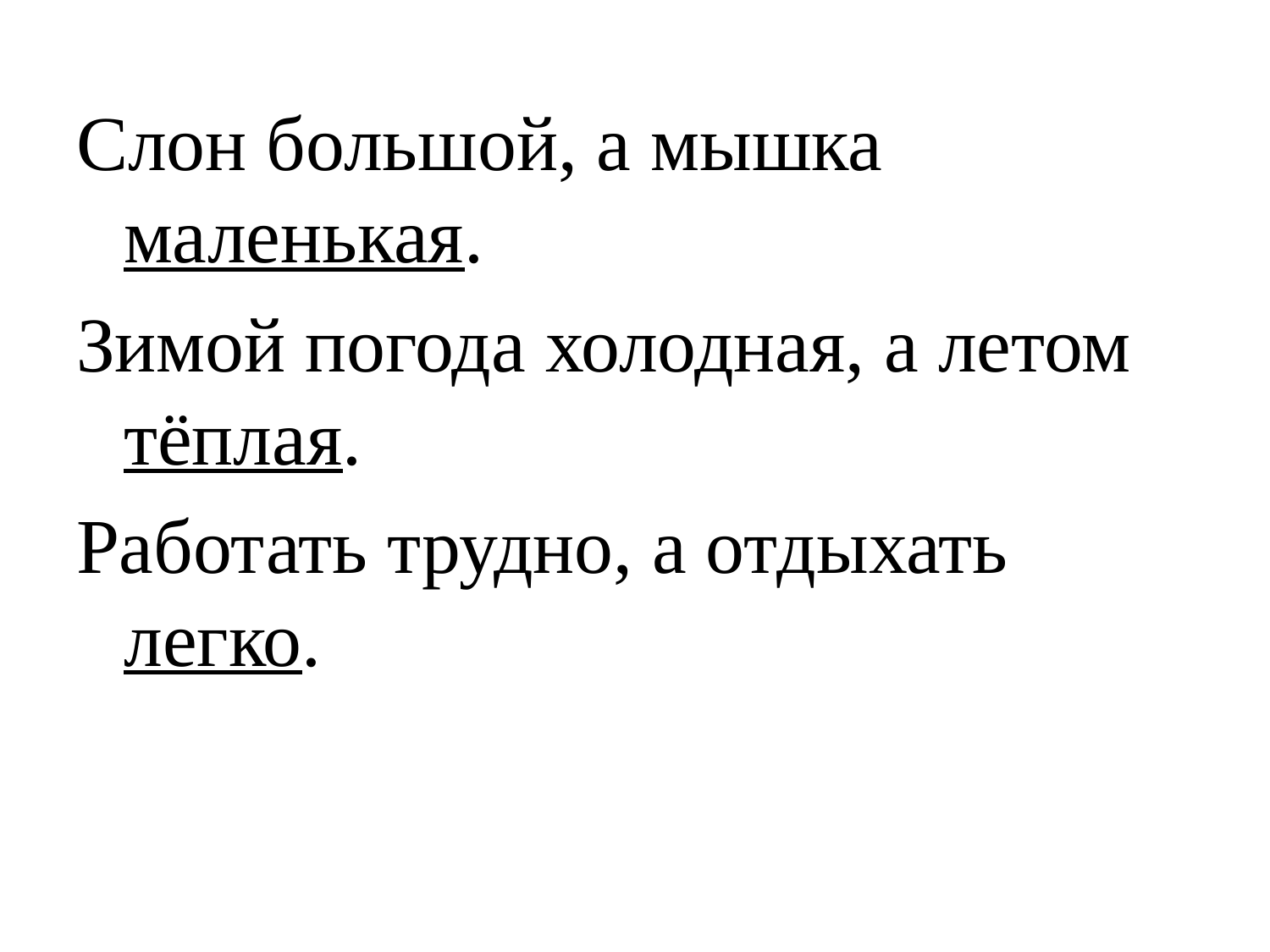

Слон большой, а мышка маленькая.
Зимой погода холодная, а летом тёплая.
Работать трудно, а отдыхать легко.